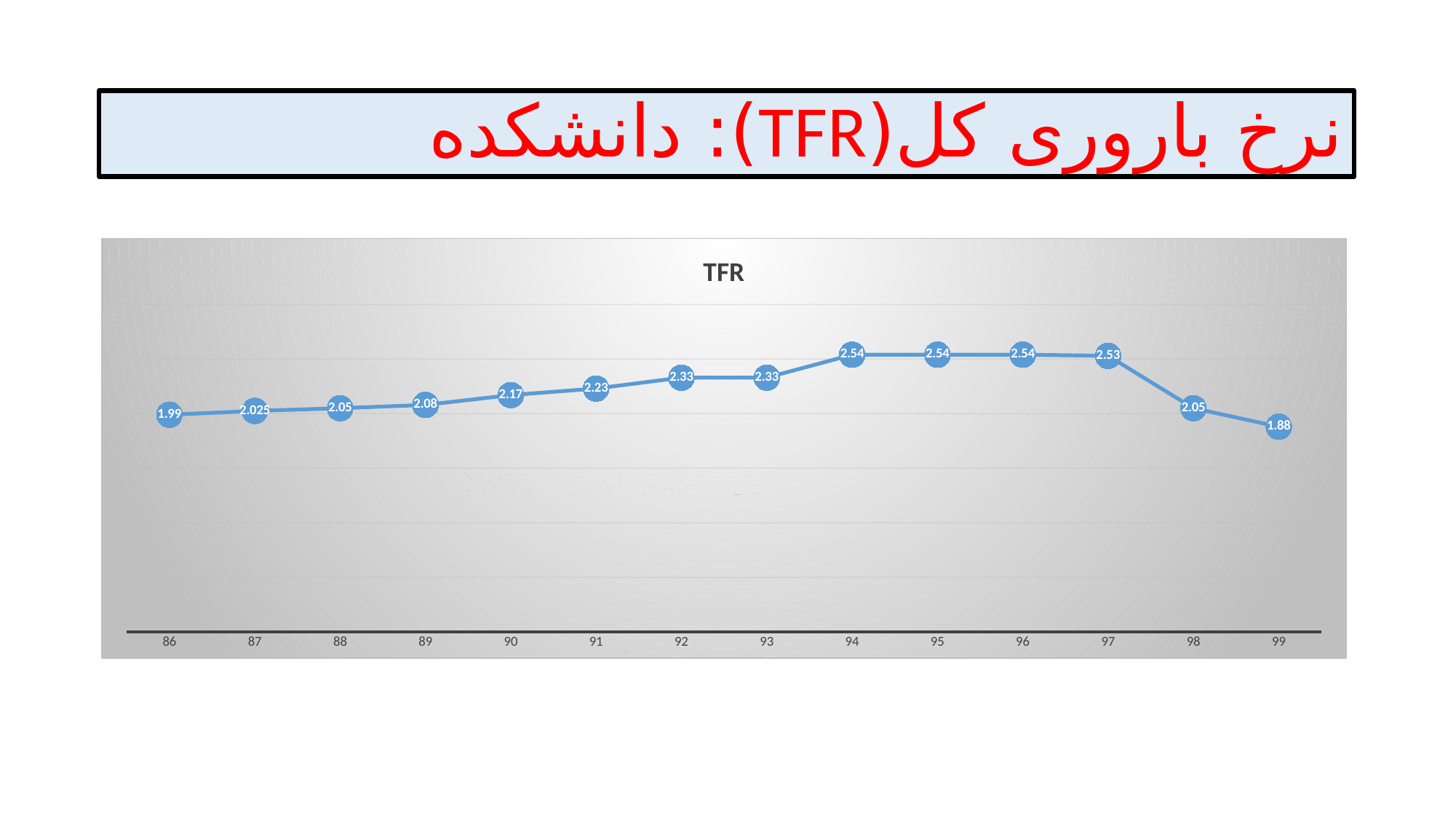

# نرخ باروری کل(TFR): دانشکده

### Chart:

| Category | TFR |
|---|---|
| 86 | 1.99 |
| 87 | 2.025 |
| 88 | 2.05 |
| 89 | 2.08 |
| 90 | 2.17 |
| 91 | 2.23 |
| 92 | 2.33 |
| 93 | 2.33 |
| 94 | 2.54 |
| 95 | 2.54 |
| 96 | 2.54 |
| 97 | 2.53 |
| 98 | 2.05 |
| 99 | 1.88 |
مرکز آمار ایران- 1395